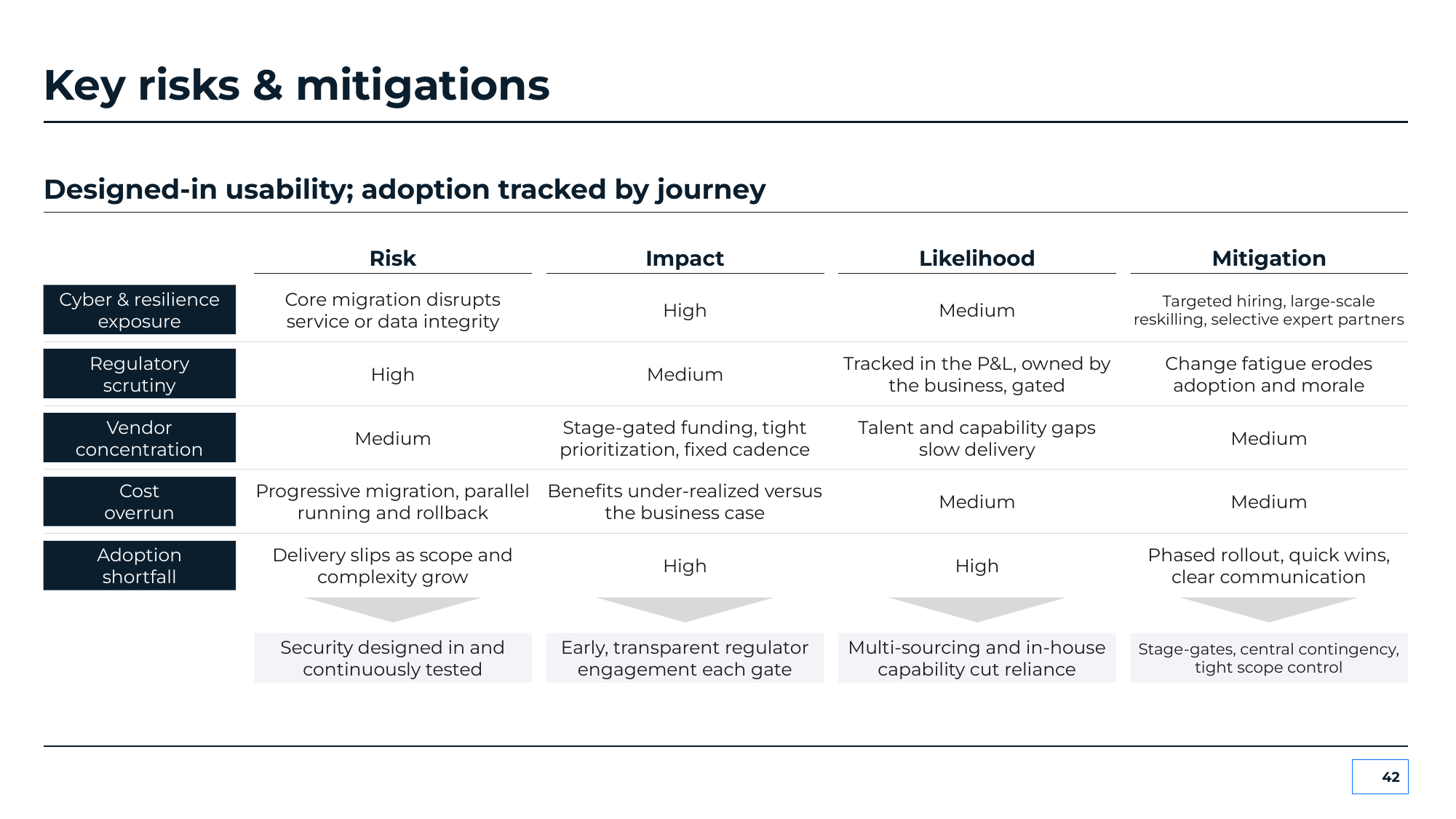

# Key risks & mitigations
Designed-in usability; adoption tracked by journey
Risk
Impact
Likelihood
Mitigation
Cyber & resilience
exposure
Core migration disrupts service or data integrity
High
Medium
Targeted hiring, large-scale reskilling, selective expert partners
Regulatory
scrutiny
High
Medium
Tracked in the P&L, owned by the business, gated
Change fatigue erodes adoption and morale
Vendor
concentration
Medium
Stage-gated funding, tight prioritization, fixed cadence
Talent and capability gaps slow delivery
Medium
Cost
overrun
Progressive migration, parallel running and rollback
Benefits under-realized versus the business case
Medium
Medium
Adoption
shortfall
Delivery slips as scope and complexity grow
High
High
Phased rollout, quick wins, clear communication

Security designed in and continuously tested
Early, transparent regulator engagement each gate
Multi-sourcing and in-house capability cut reliance
Stage-gates, central contingency, tight scope control
42